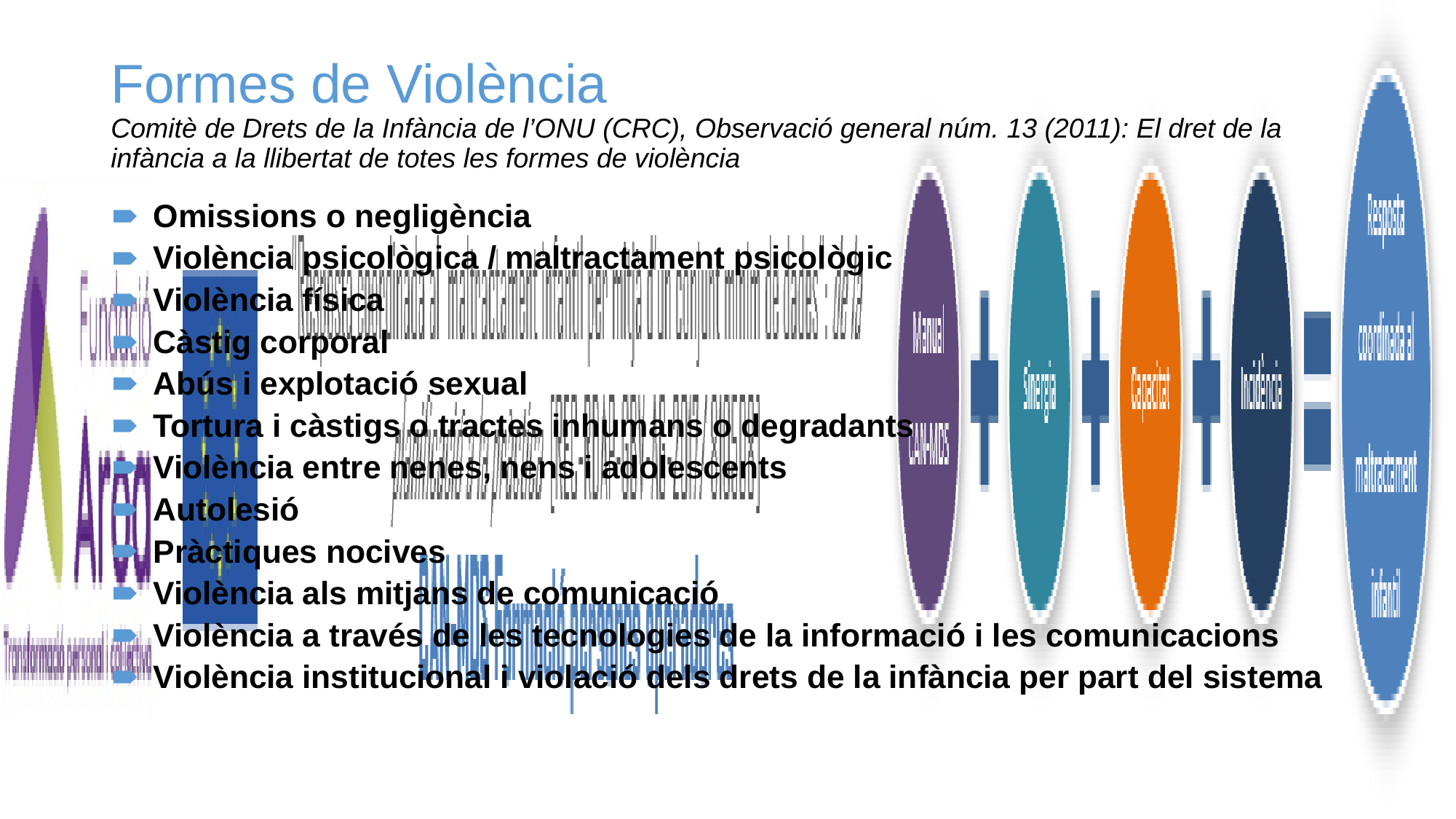

# Formes de Violència Comitè de Drets de la Infància de l’ONU (CRC), Observació general núm. 13 (2011): El dret de la infància a la llibertat de totes les formes de violència
Omissions o negligència
Violència psicològica / maltractament psicològic
Violència física
Càstig corporal
Abús i explotació sexual
Tortura i càstigs o tractes inhumans o degradants
Violència entre nenes, nens i adolescents
Autolesió
Pràctiques nocives
Violència als mitjans de comunicació
Violència a través de les tecnologies de la informació i les comunicacions
Violència institucional i violació dels drets de la infància per part del sistema